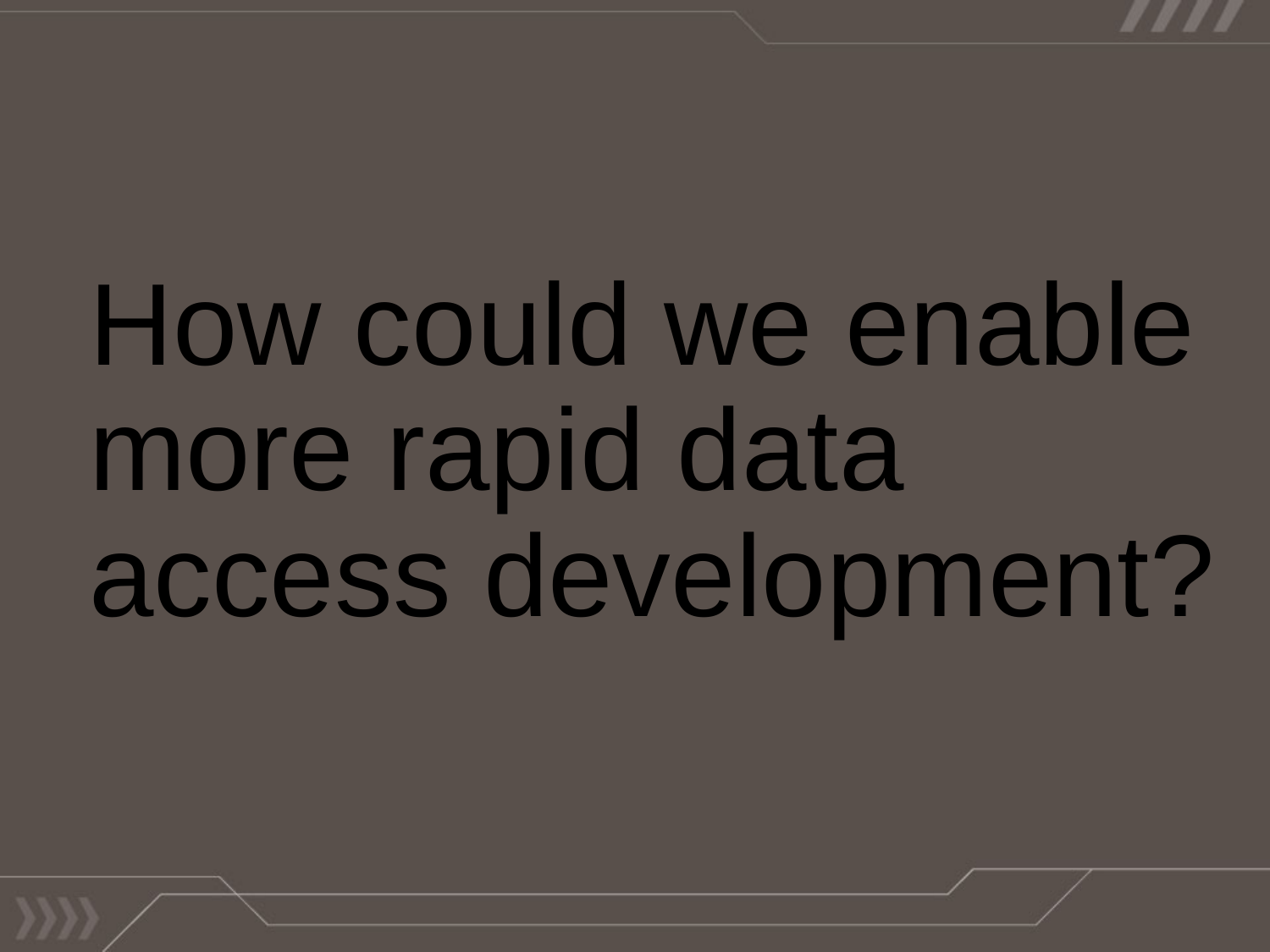

#
How could we enable more rapid data access development?